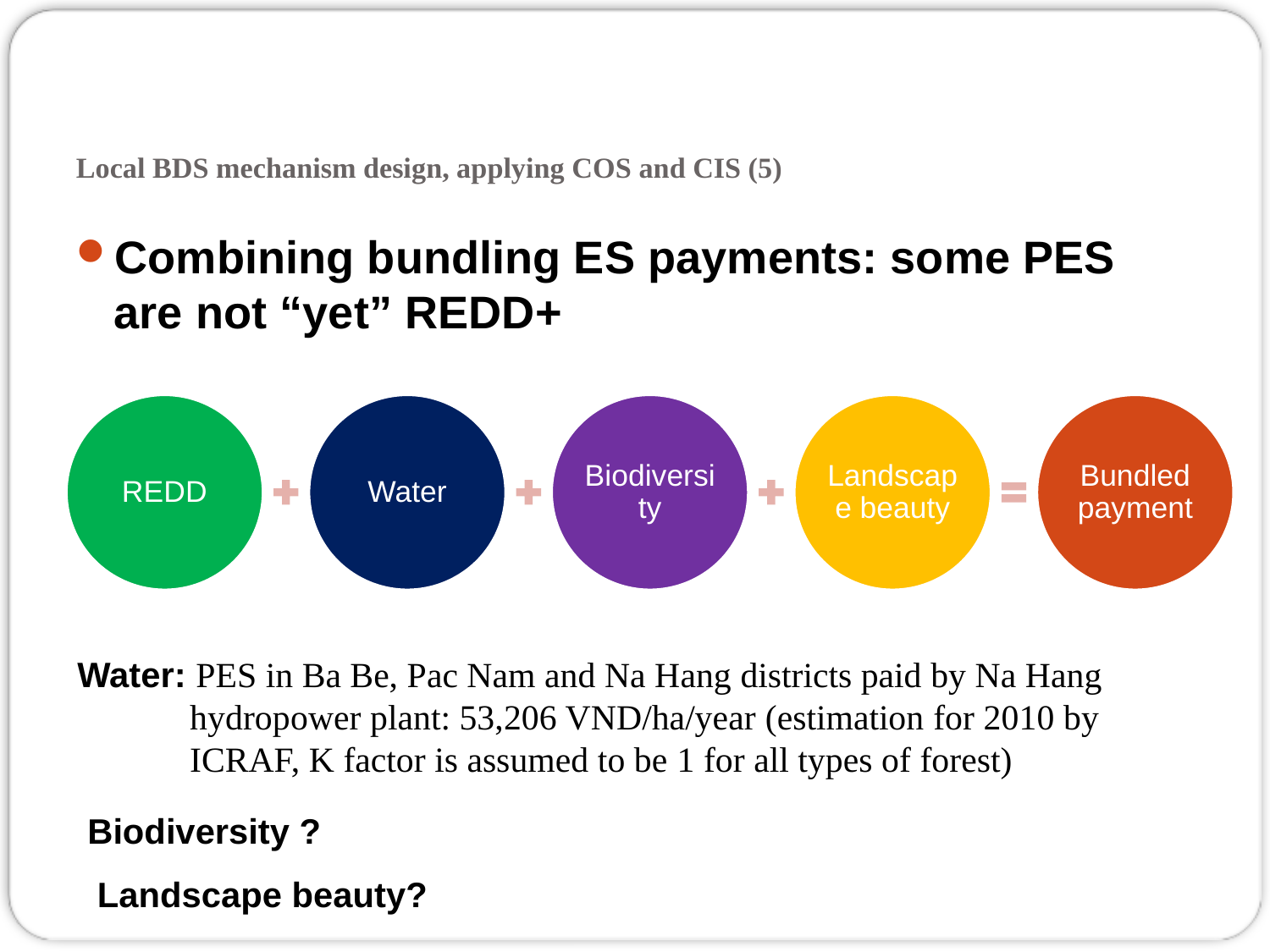

# Local BDS mechanism design, applying COS and CIS (5)
REDD

Water

Biodiversity

Landscape beauty

Bundled payment
Combining bundling ES payments: some PES are not “yet” REDD+
Water: PES in Ba Be, Pac Nam and Na Hang districts paid by Na Hang hydropower plant: 53,206 VND/ha/year (estimation for 2010 by ICRAF, K factor is assumed to be 1 for all types of forest)
Biodiversity ?
Landscape beauty?